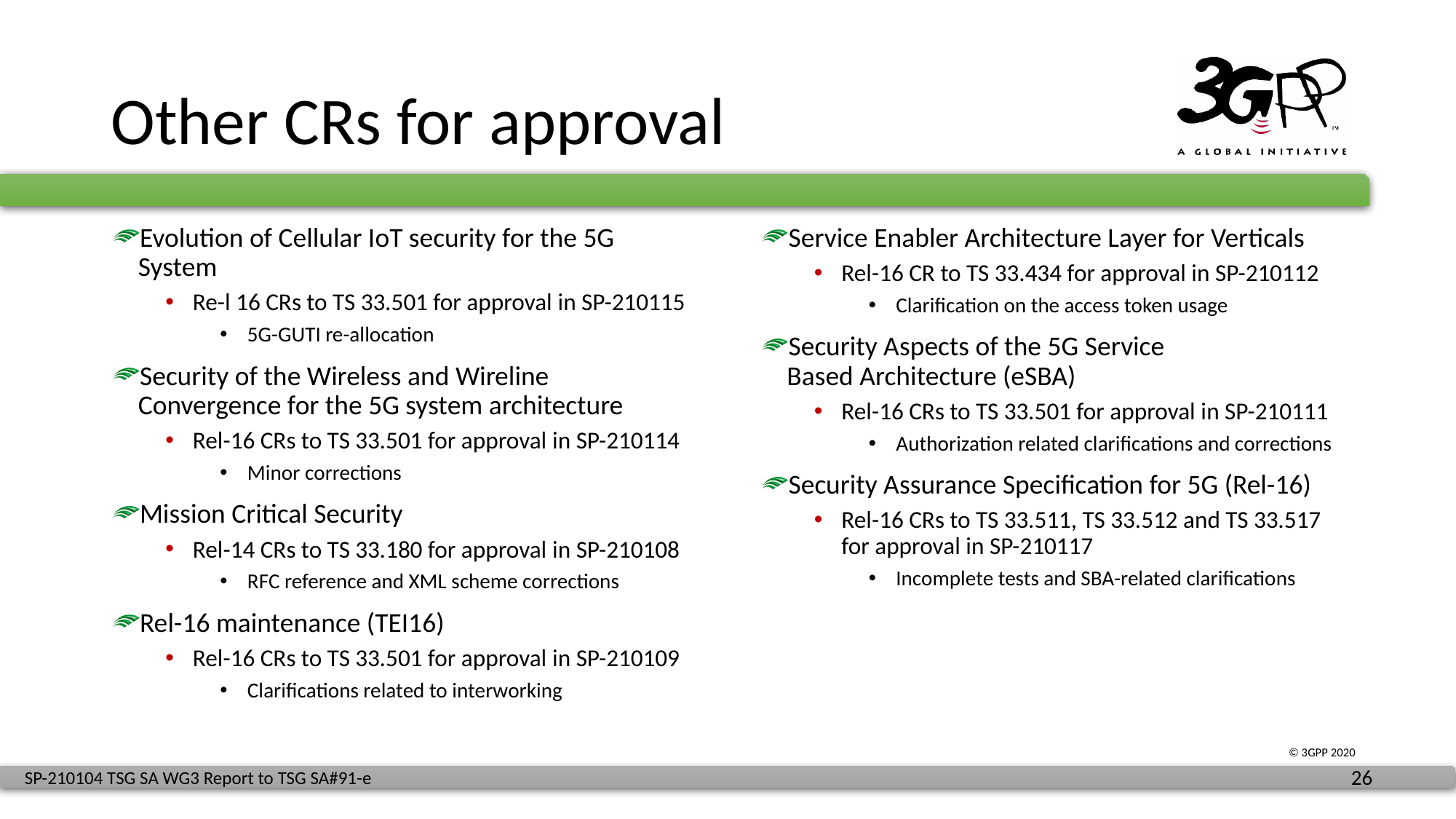

# Other CRs for approval
Evolution of Cellular IoT security for the 5G System
Re-l 16 CRs to TS 33.501 for approval in SP-210115
5G-GUTI re-allocation
Security of the Wireless and Wireline Convergence for the 5G system architecture
Rel-16 CRs to TS 33.501 for approval in SP-210114
Minor corrections
Mission Critical Security
Rel-14 CRs to TS 33.180 for approval in SP-210108
RFC reference and XML scheme corrections
Rel-16 maintenance (TEI16)
Rel-16 CRs to TS 33.501 for approval in SP-210109
Clarifications related to interworking
Service Enabler Architecture Layer for Verticals
Rel-16 CR to TS 33.434 for approval in SP-210112
Clarification on the access token usage
Security Aspects of the 5G Service
Based Architecture (eSBA)
Rel-16 CRs to TS 33.501 for approval in SP-210111
Authorization related clarifications and corrections
Security Assurance Specification for 5G (Rel-16)
Rel-16 CRs to TS 33.511, TS 33.512 and TS 33.517 for approval in SP-210117
Incomplete tests and SBA-related clarifications